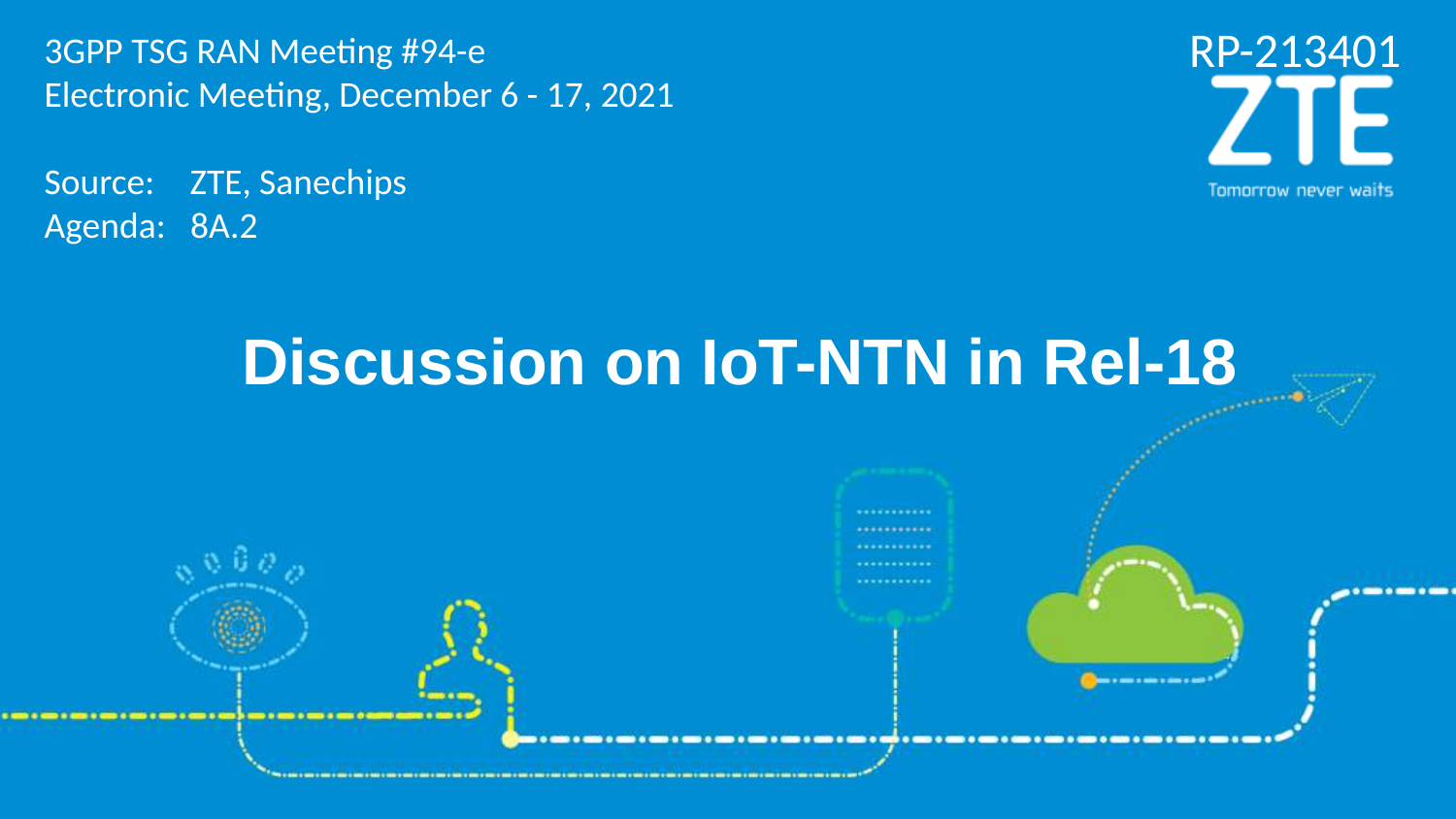

3GPP TSG RAN Meeting #94-e
Electronic Meeting, December 6 - 17, 2021

Source: 	ZTE, Sanechips
Agenda:   8A.2
RP-213401
Discussion on IoT-NTN in Rel-18